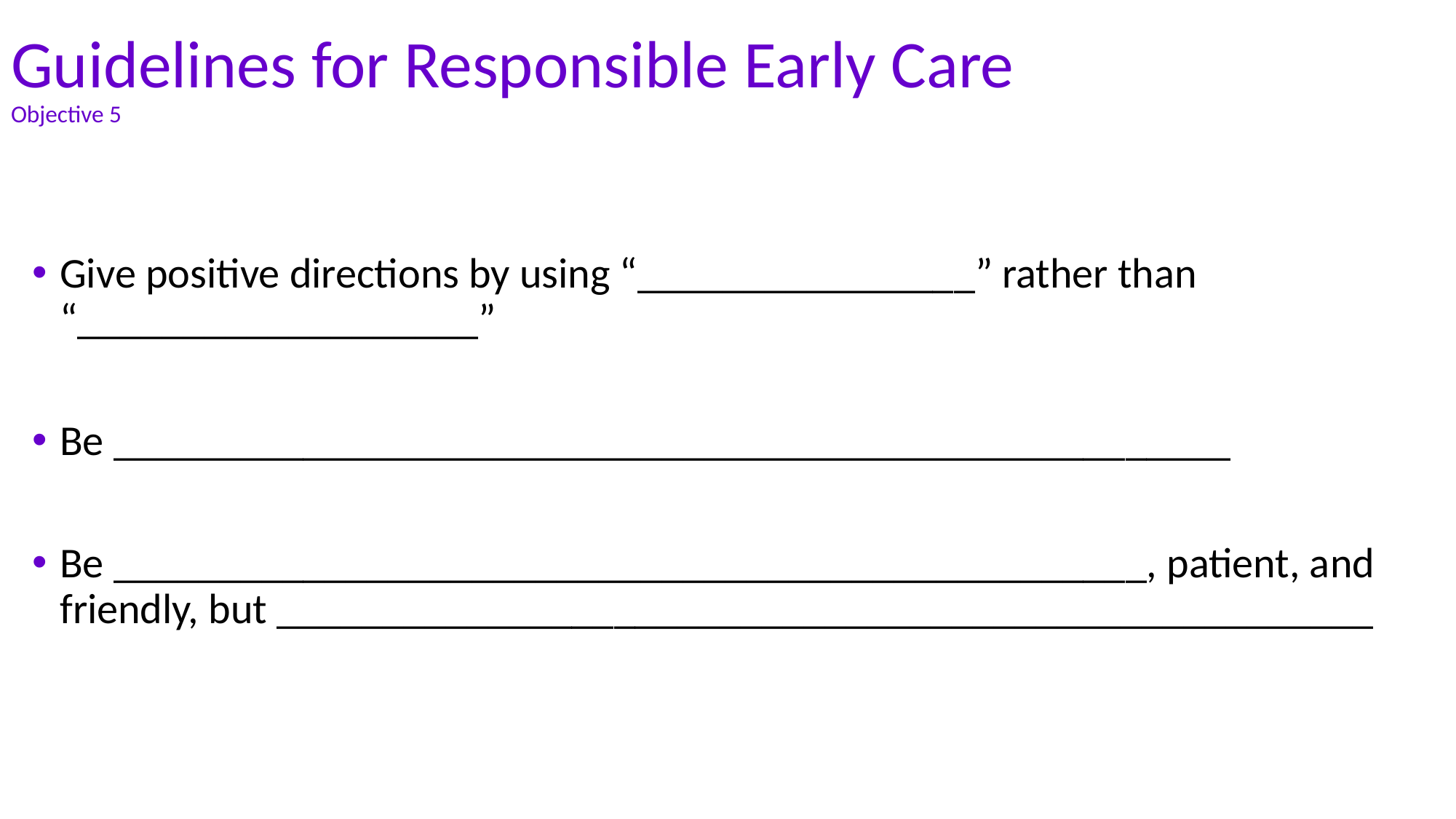

# Guidelines for Responsible Early Care Objective 5
Give positive directions by using “________________” rather than “___________________”

Be _____________________________________________________

Be _________________________________________________, patient, and friendly, but ____________________________________________________